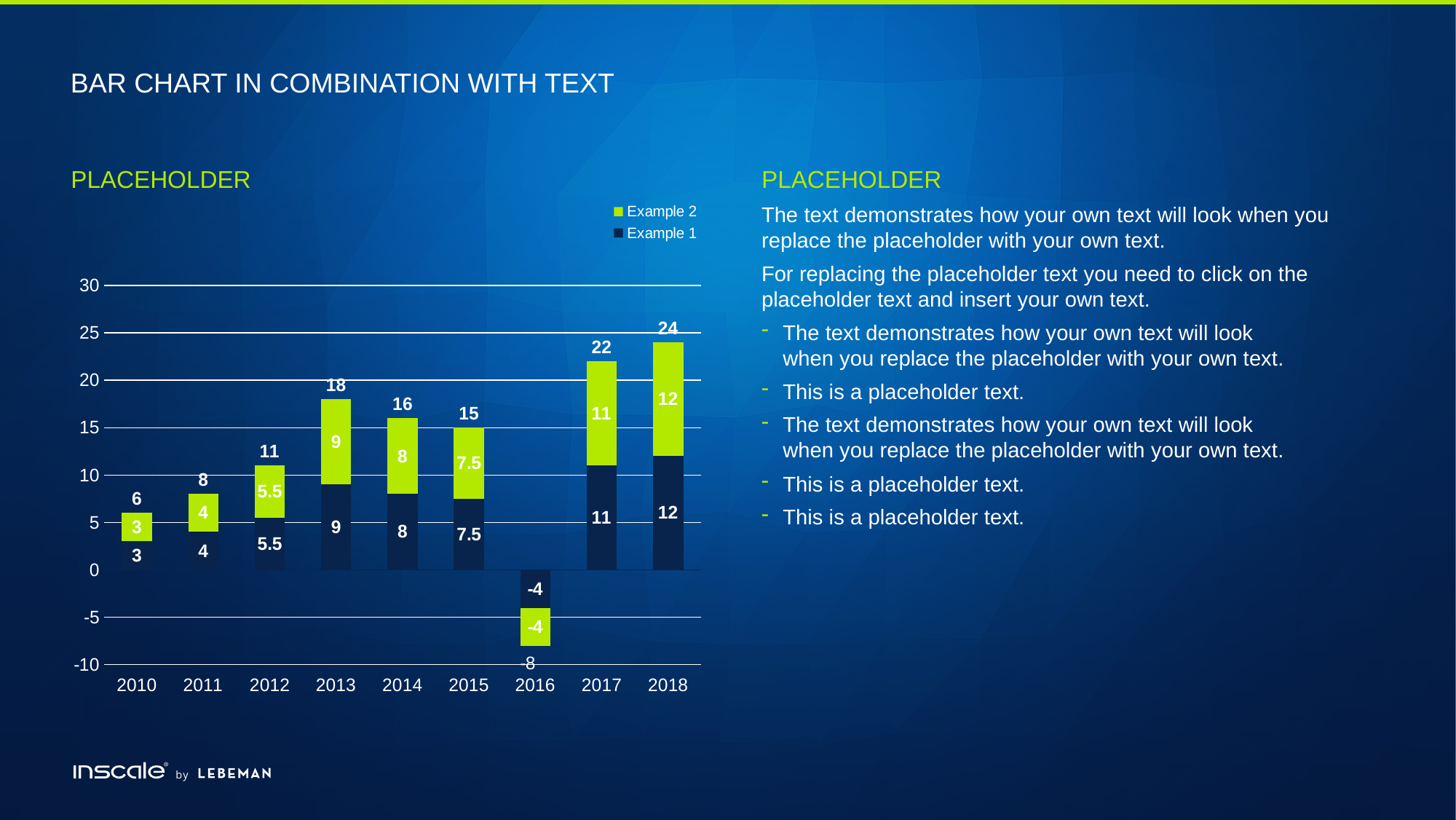

# Bar chart in combination with text

Placeholder
Placeholder
The text demonstrates how your own text will look when you replace the placeholder with your own text.
For replacing the placeholder text you need to click on the placeholder text and insert your own text.
The text demonstrates how your own text will look
when you replace the placeholder with your own text.
This is a placeholder text.
The text demonstrates how your own text will look
when you replace the placeholder with your own text.
This is a placeholder text.
This is a placeholder text.

### Chart

| Category | Example 1 | Example 2 | Summe |
|---|---|---|---|
| 2010 | 3.0 | 3.0 | 6.0 |
| 2011 | 4.0 | 4.0 | 8.0 |
| 2012 | 5.5 | 5.5 | 11.0 |
| 2013 | 9.0 | 9.0 | 18.0 |
| 2014 | 8.0 | 8.0 | 16.0 |
| 2015 | 7.5 | 7.5 | 15.0 |
| 2016 | -4.0 | -4.0 | -8.0 |
| 2017 | 11.0 | 11.0 | 22.0 |
| 2018 | 12.0 | 12.0 | 24.0 |